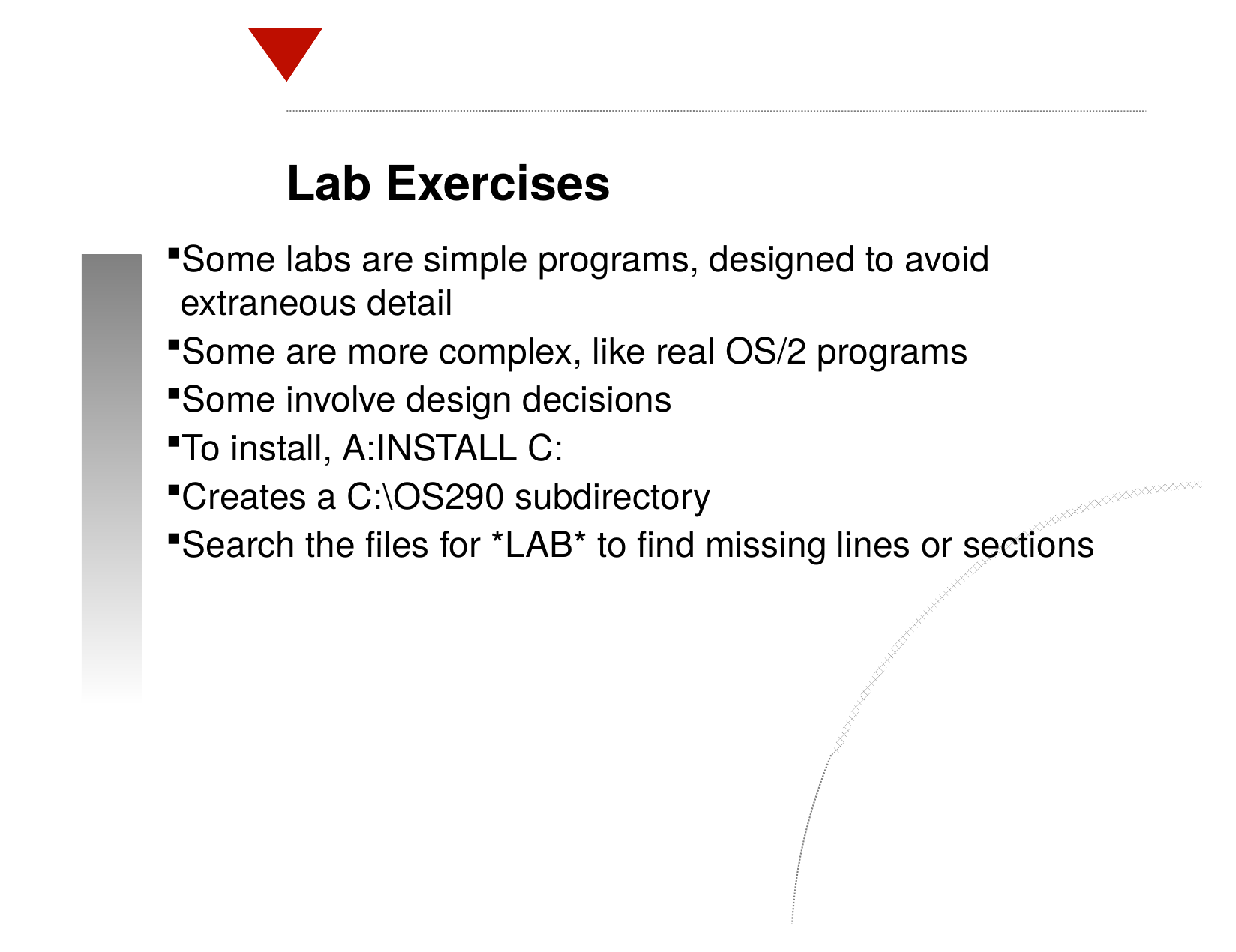

Lab Exercises
Some labs are simple programs, designed to avoid extraneous detail
Some are more complex, like real OS/2 programs
Some involve design decisions
To install, A:INSTALL C:
Creates a C:\OS290 subdirectory
Search the files for *LAB* to find missing lines or sections